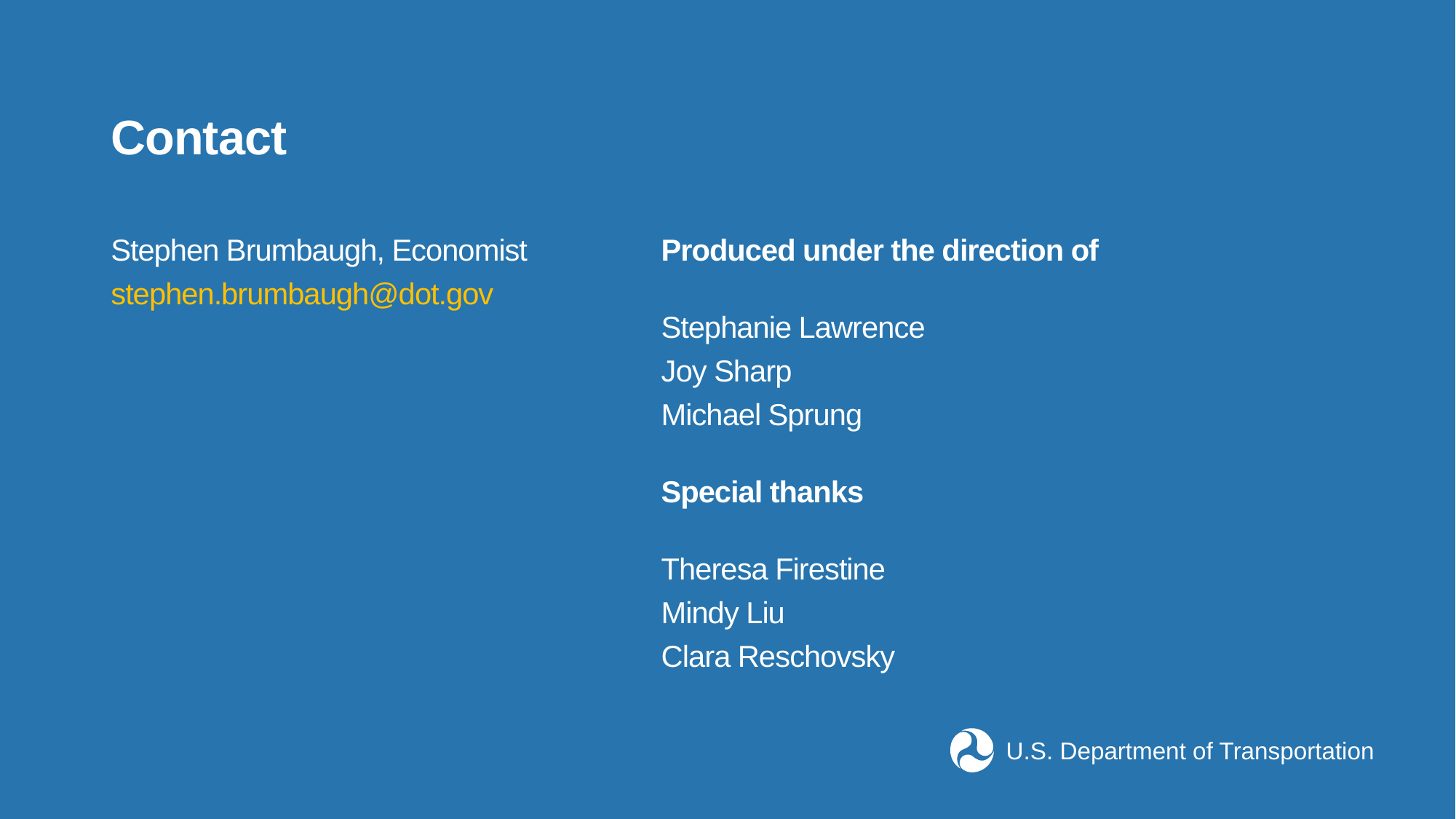

# Contact
Stephen Brumbaugh, Economist
stephen.brumbaugh@dot.gov
Produced under the direction of
Stephanie Lawrence
Joy Sharp
Michael Sprung
Special thanks
Theresa Firestine
Mindy Liu
Clara Reschovsky

U.S. Department of Transportation